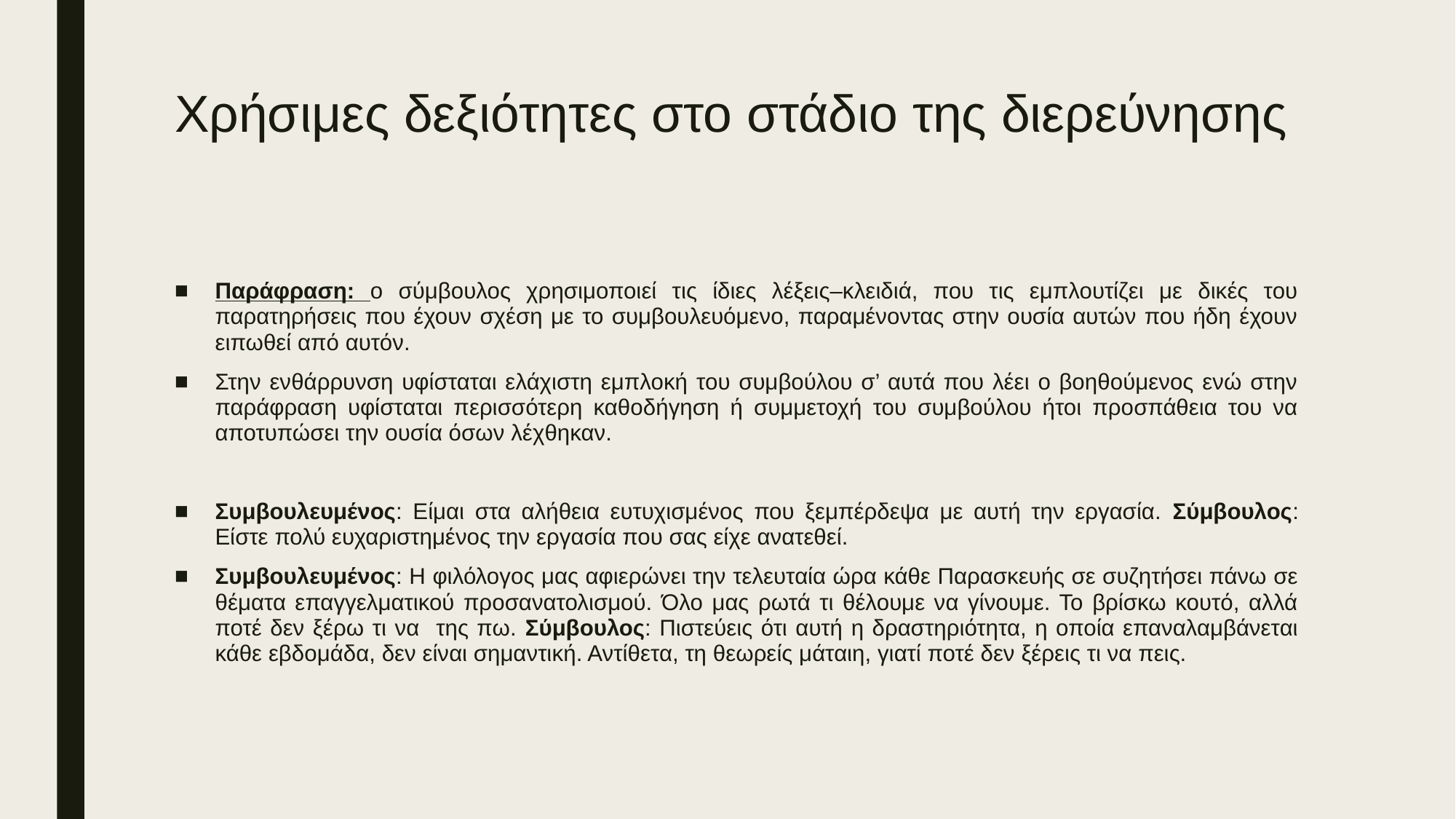

# Χρήσιμες δεξιότητες στο στάδιο της διερεύνησης
Παράφραση: ο σύμβουλος χρησιμοποιεί τις ίδιες λέξεις–κλειδιά, που τις εμπλουτίζει με δικές του παρατηρήσεις που έχουν σχέση με το συμβουλευόμενο, παραμένοντας στην ουσία αυτών που ήδη έχουν ειπωθεί από αυτόν.
Στην ενθάρρυνση υφίσταται ελάχιστη εμπλοκή του συμβούλου σ’ αυτά που λέει ο βοηθούμενος ενώ στην παράφραση υφίσταται περισσότερη καθοδήγηση ή συμμετοχή του συμβούλου ήτοι προσπάθεια του να αποτυπώσει την ουσία όσων λέχθηκαν.

Συμβουλευμένος: Είμαι στα αλήθεια ευτυχισμένος που ξεμπέρδεψα με αυτή την εργασία. Σύμβουλος: Είστε πολύ ευχαριστημένος την εργασία που σας είχε ανατεθεί.
Συμβουλευμένος: Η φιλόλογος μας αφιερώνει την τελευταία ώρα κάθε Παρασκευής σε συζητήσει πάνω σε θέματα επαγγελματικού προσανατολισμού. Όλο μας ρωτά τι θέλουμε να γίνουμε. Το βρίσκω κουτό, αλλά ποτέ δεν ξέρω τι να  της πω. Σύμβουλος: Πιστεύεις ότι αυτή η δραστηριότητα, η οποία επαναλαμβάνεται κάθε εβδομάδα, δεν είναι σημαντική. Αντίθετα, τη θεωρείς μάταιη, γιατί ποτέ δεν ξέρεις τι να πεις.